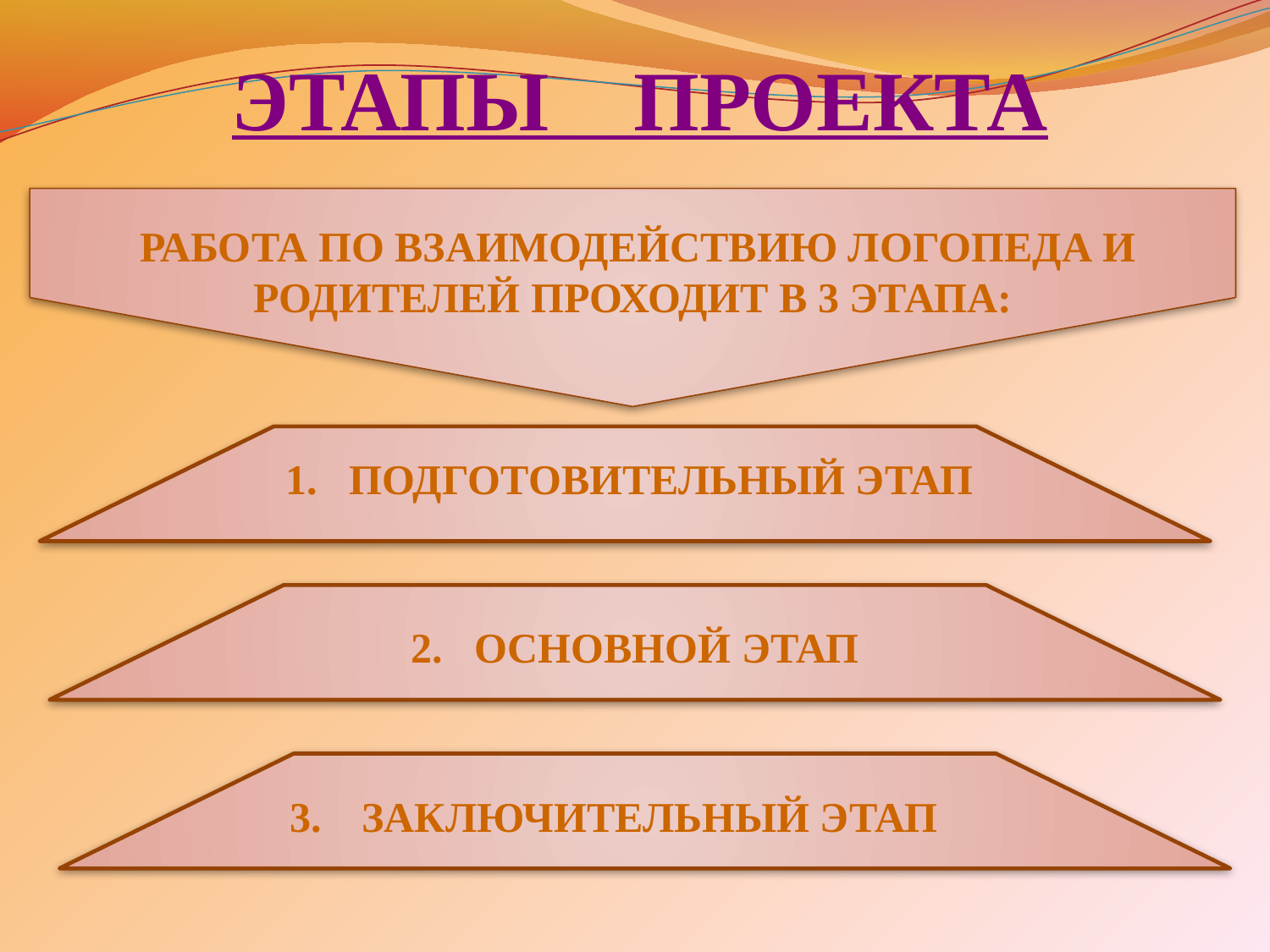

РАБОТА ПО ВЗАИМОДЕЙСТВИЮ ЛОГОПЕДА И РОДИТЕЛЕЙ ПРОХОДИТ В 3 ЭТАПА:
ЭТАПЫ    ПРОЕКТА

ПОДГОТОВИТЕЛЬНЫЙ ЭТАП

ОСНОВНОЙ ЭТАП

ЗАКЛЮЧИТЕЛЬНЫЙ ЭТАП